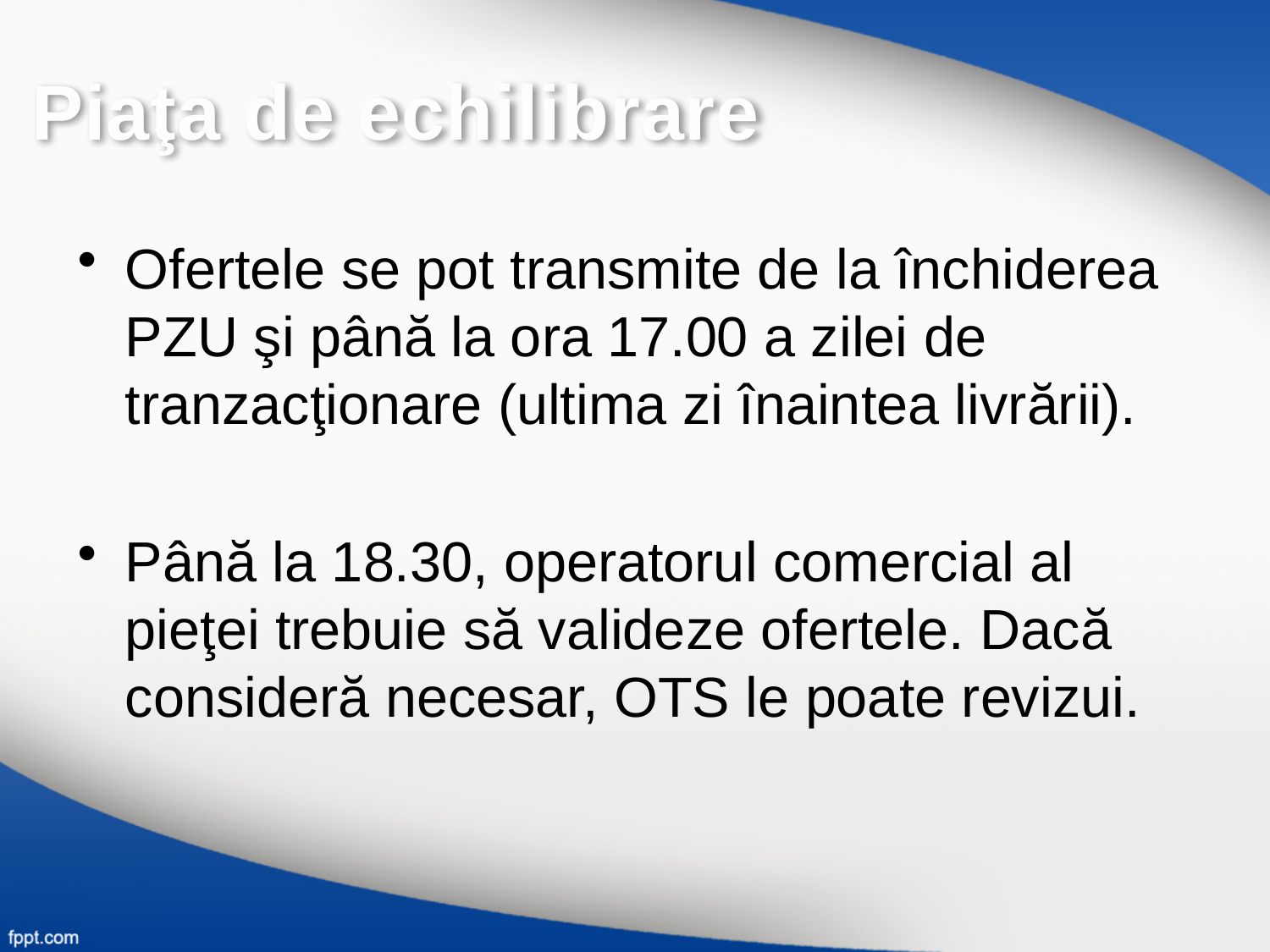

Piaţa de echilibrare
Ofertele se pot transmite de la închiderea PZU şi până la ora 17.00 a zilei de tranzacţionare (ultima zi înaintea livrării).

Până la 18.30, operatorul comercial al pieţei trebuie să valideze ofertele. Dacă consideră necesar, OTS le poate revizui.